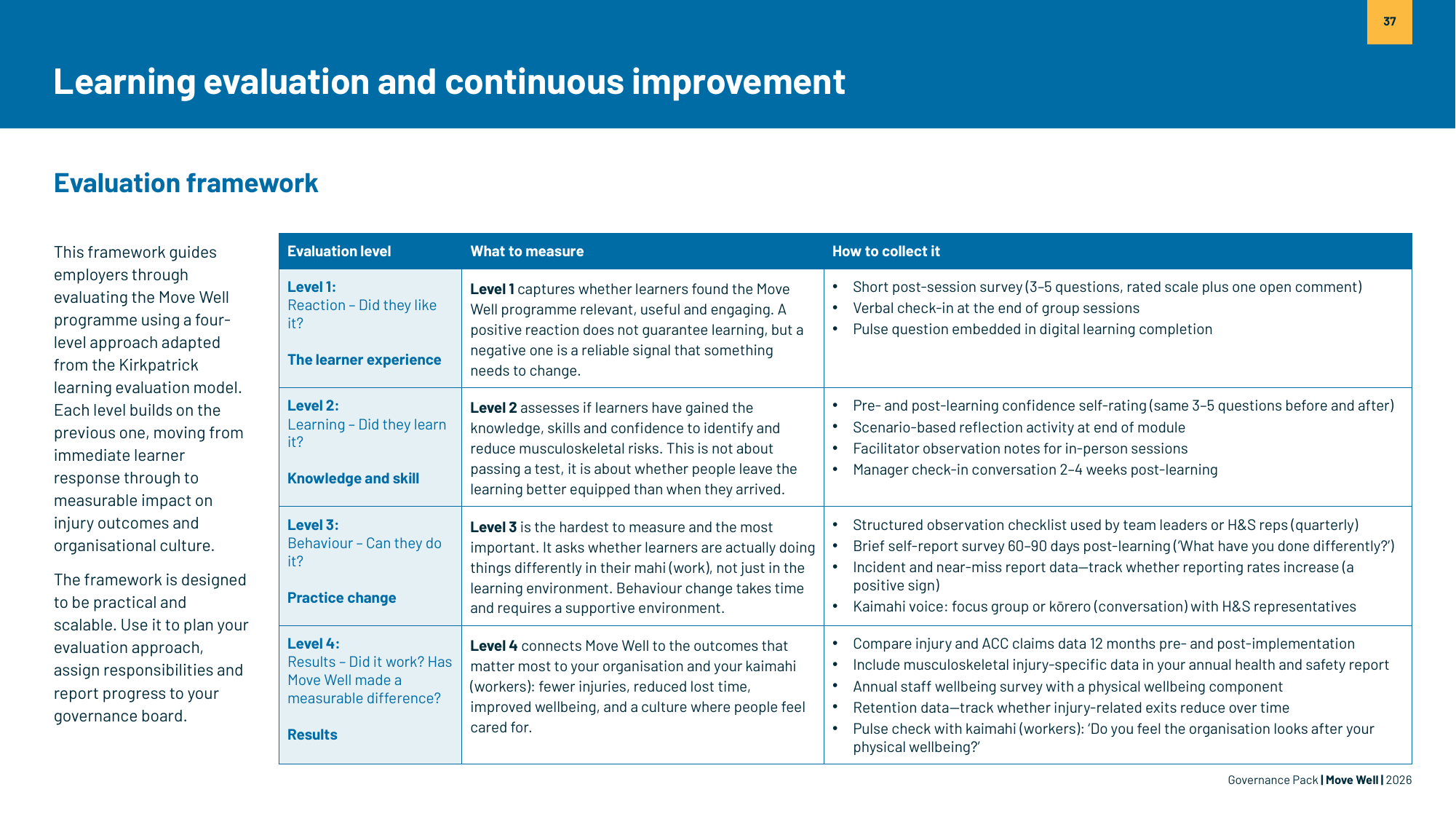

37
Learning evaluation and continuous improvement
Evaluation framework
This framework guides employers through evaluating the Move Well programme using a four-level approach adapted from the Kirkpatrick learning evaluation model. Each level builds on the previous one, moving from immediate learner response through to measurable impact on injury outcomes and organisational culture.
The framework is designed to be practical and scalable. Use it to plan your evaluation approach, assign responsibilities and report progress to your governance board.
| Evaluation level | What to measure | How to collect it |
| --- | --- | --- |
| Level 1: Reaction – Did they like it? The learner experience | Level 1 captures whether learners found the Move Well programme relevant, useful and engaging. A positive reaction does not guarantee learning, but a negative one is a reliable signal that something needs to change. | Short post-session survey (3–5 questions, rated scale plus one open comment) Verbal check-in at the end of group sessions Pulse question embedded in digital learning completion |
| Level 2: Learning – Did they learn it? Knowledge and skill | Level 2 assesses if learners have gained the knowledge, skills and confidence to identify and reduce musculoskeletal risks. This is not about passing a test, it is about whether people leave the learning better equipped than when they arrived. | Pre- and post-learning confidence self-rating (same 3–5 questions before and after) Scenario-based reflection activity at end of module Facilitator observation notes for in-person sessions Manager check-in conversation 2–4 weeks post-learning |
| Level 3: Behaviour – Can they do it? Practice change | Level 3 is the hardest to measure and the most important. It asks whether learners are actually doing things differently in their mahi (work), not just in the learning environment. Behaviour change takes time and requires a supportive environment. | Structured observation checklist used by team leaders or H&S reps (quarterly) Brief self-report survey 60–90 days post-learning (‘What have you done differently?’) Incident and near-miss report data—track whether reporting rates increase (a positive sign) Kaimahi voice: focus group or kōrero (conversation) with H&S representatives |
| Level 4: Results – Did it work? Has Move Well made a measurable difference? Results | Level 4 connects Move Well to the outcomes that matter most to your organisation and your kaimahi (workers): fewer injuries, reduced lost time, improved wellbeing, and a culture where people feel cared for. | Compare injury and ACC claims data 12 months pre- and post-implementation Include musculoskeletal injury-specific data in your annual health and safety report Annual staff wellbeing survey with a physical wellbeing component Retention data—track whether injury-related exits reduce over time Pulse check with kaimahi (workers): ‘Do you feel the organisation looks after your physical wellbeing?’ |